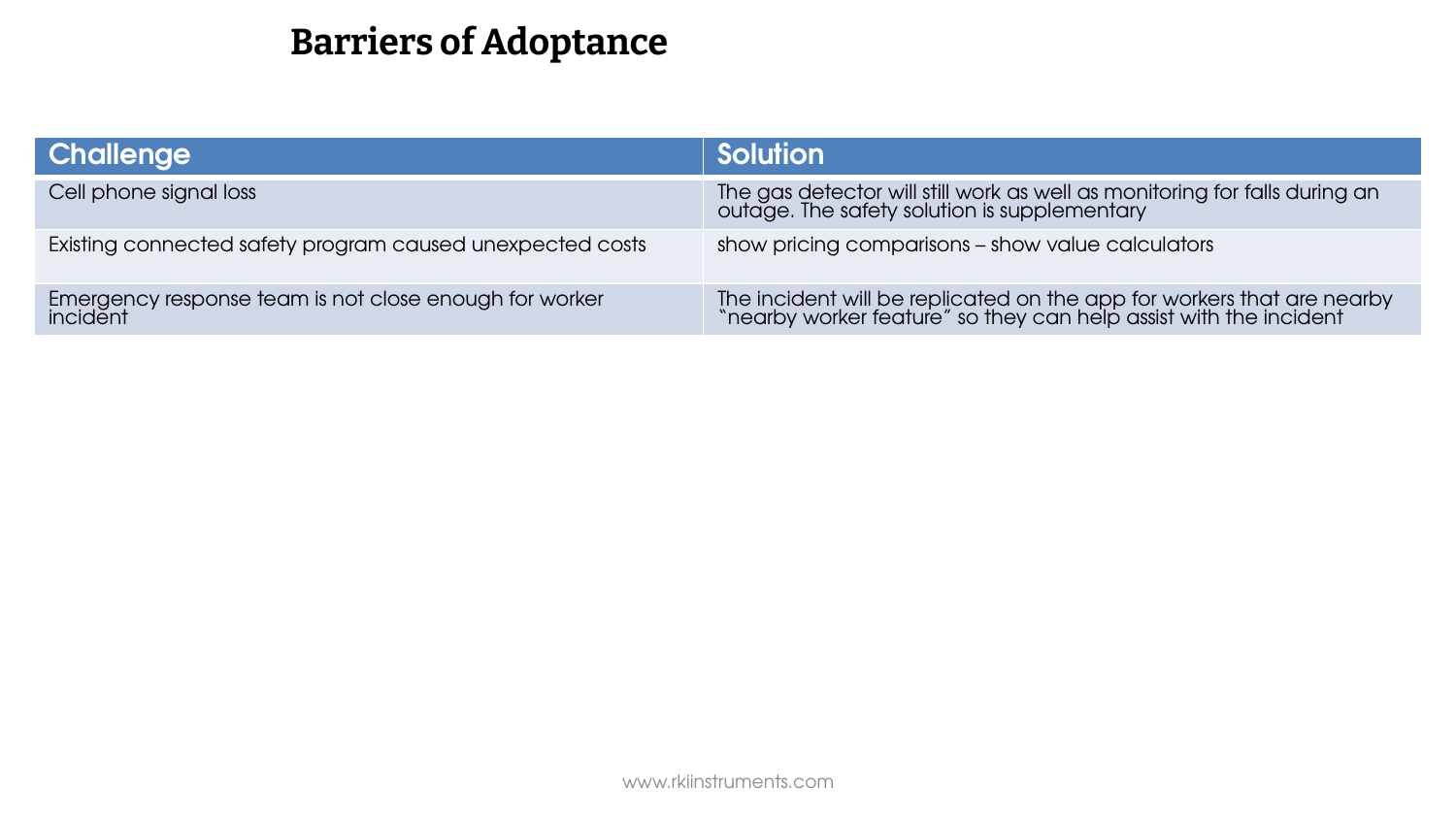

# Barriers of Adoptance
| Challenge | Solution |
| --- | --- |
| Cell phone signal loss | The gas detector will still work as well as monitoring for falls during an outage. The safety solution is supplementary |
| Existing connected safety program caused unexpected costs | show pricing comparisons – show value calculators |
| Emergency response team is not close enough for worker incident | The incident will be replicated on the app for workers that are nearby “nearby worker feature” so they can help assist with the incident |
www.rkiinstruments.com